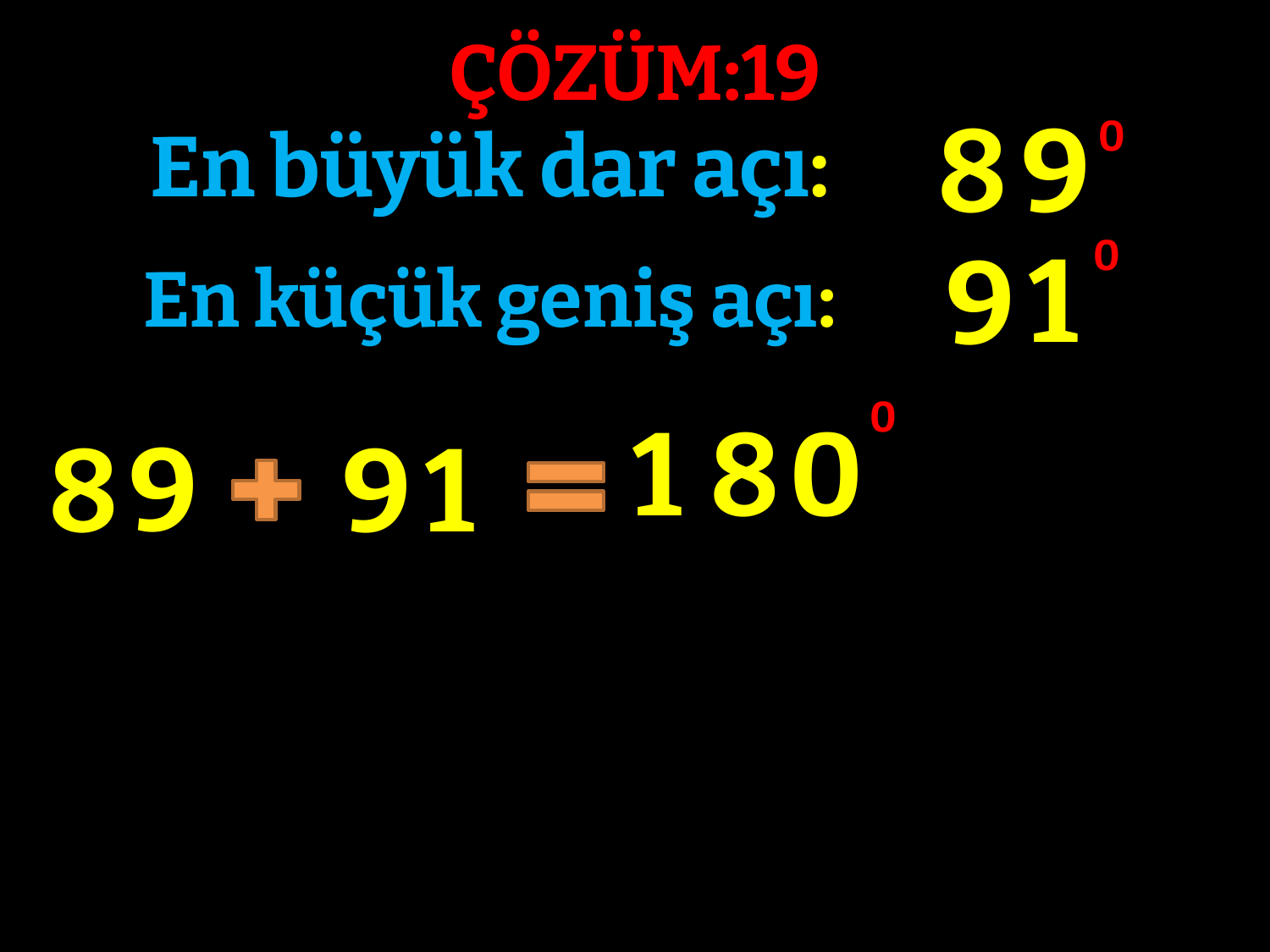

ÇÖZÜM:19
8
9
0
En büyük dar açı:
1
9
0
En küçük geniş açı:
#
0
1
8
0
9
8
9
1